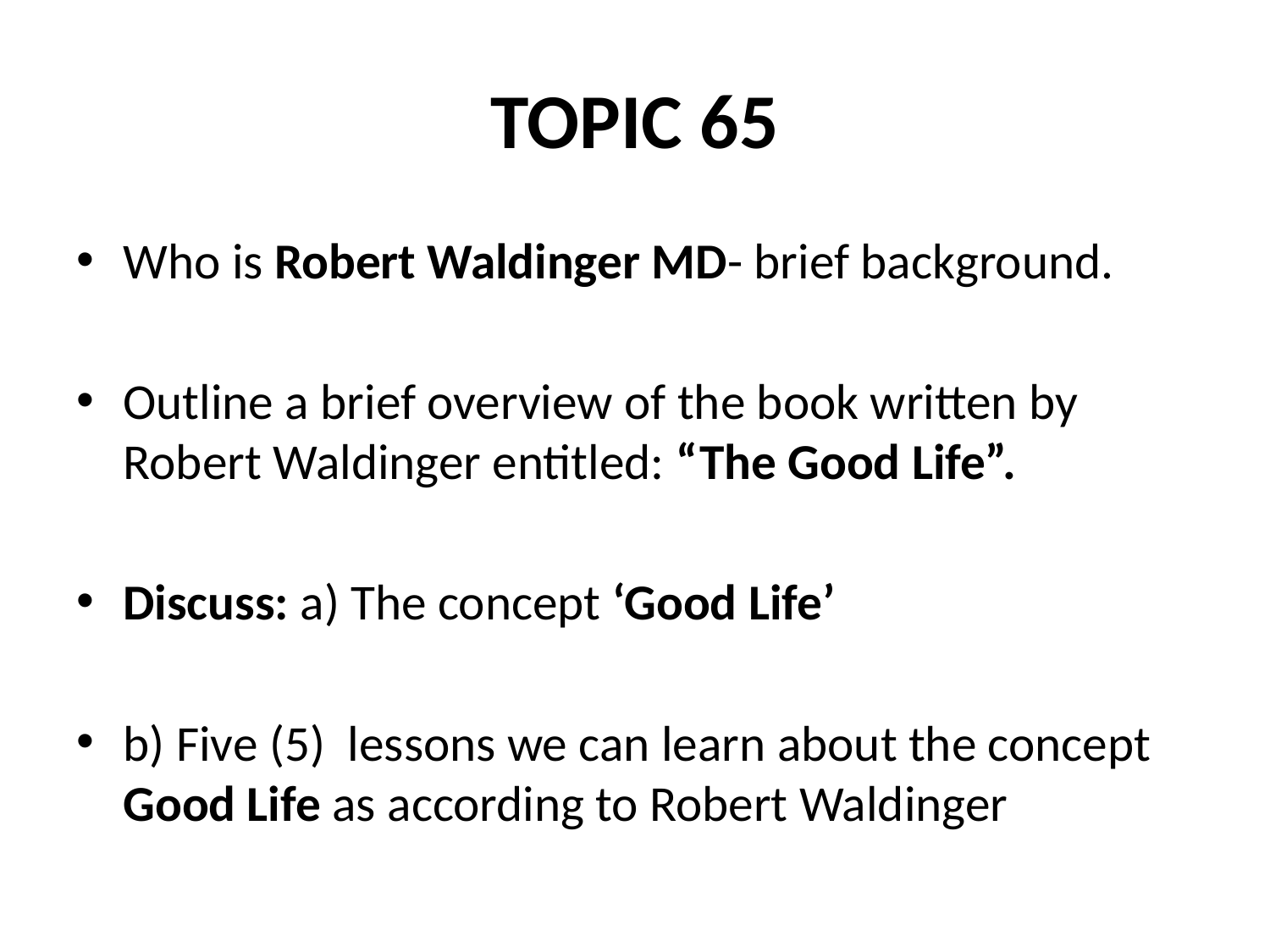

# TOPIC 65
Who is Robert Waldinger MD- brief background.

Outline a brief overview of the book written by Robert Waldinger entitled: “The Good Life”.

Discuss: a) The concept ‘Good Life’

b) Five (5)  lessons we can learn about the concept Good Life as according to Robert Waldinger